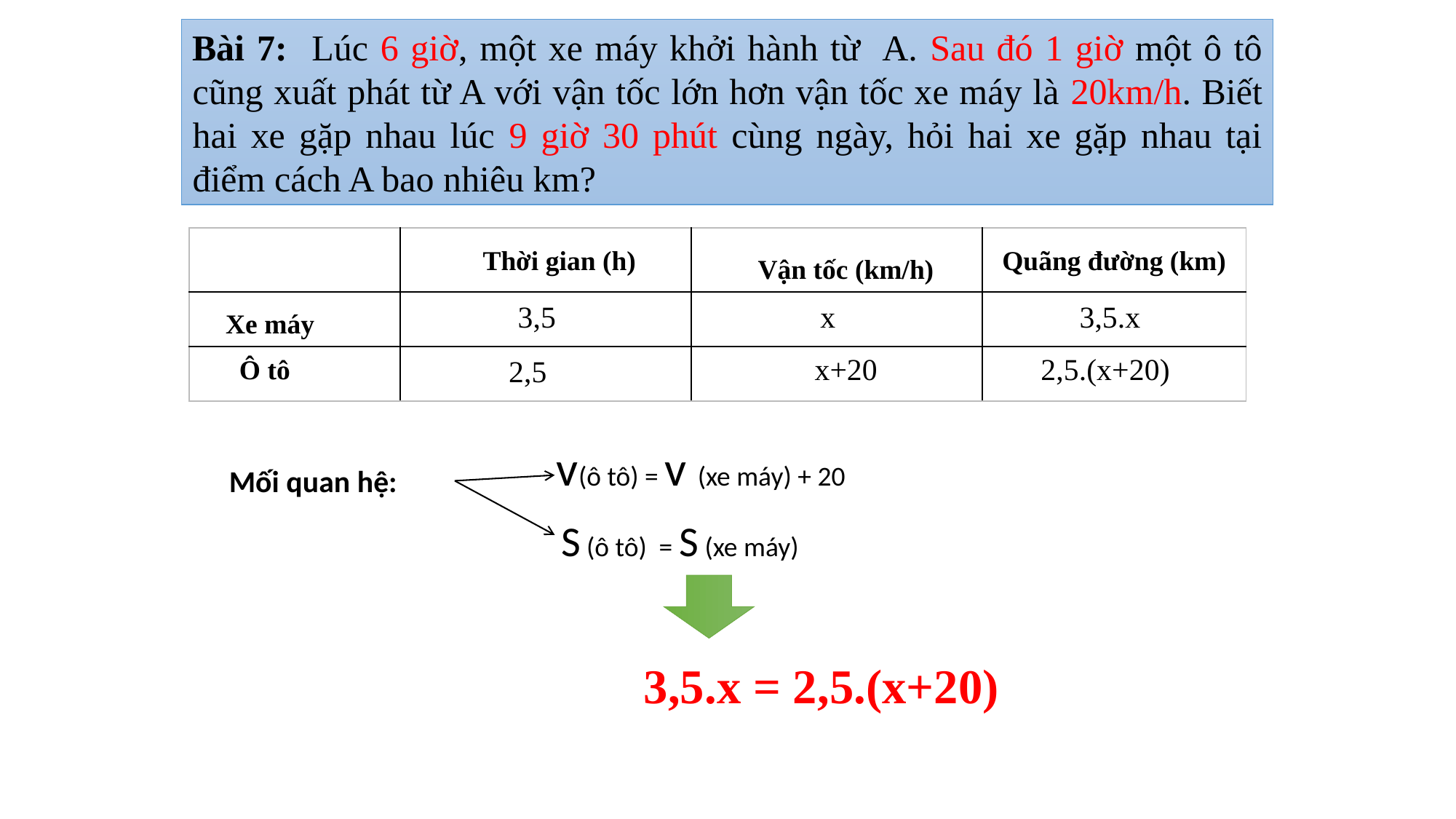

Bài 7:  Lúc 6 giờ, một xe máy khởi hành từ  A. Sau đó 1 giờ một ô tô cũng xuất phát từ A với vận tốc lớn hơn vận tốc xe máy là 20km/h. Biết hai xe gặp nhau lúc 9 giờ 30 phút cùng ngày, hỏi hai xe gặp nhau tại điểm cách A bao nhiêu km?
|  |  |  |  |
| --- | --- | --- | --- |
|  |  |  |  |
|  |  |  |  |
Thời gian (h)
Quãng đường (km)
Vận tốc (km/h)
3,5
x
3,5.x
Xe máy
x+20
2,5.(x+20)
Ô tô
2,5
v(ô tô) = v (xe máy) + 20

Mối quan hệ:

S (ô tô)  = S (xe máy)

3,5.x = 2,5.(x+20)